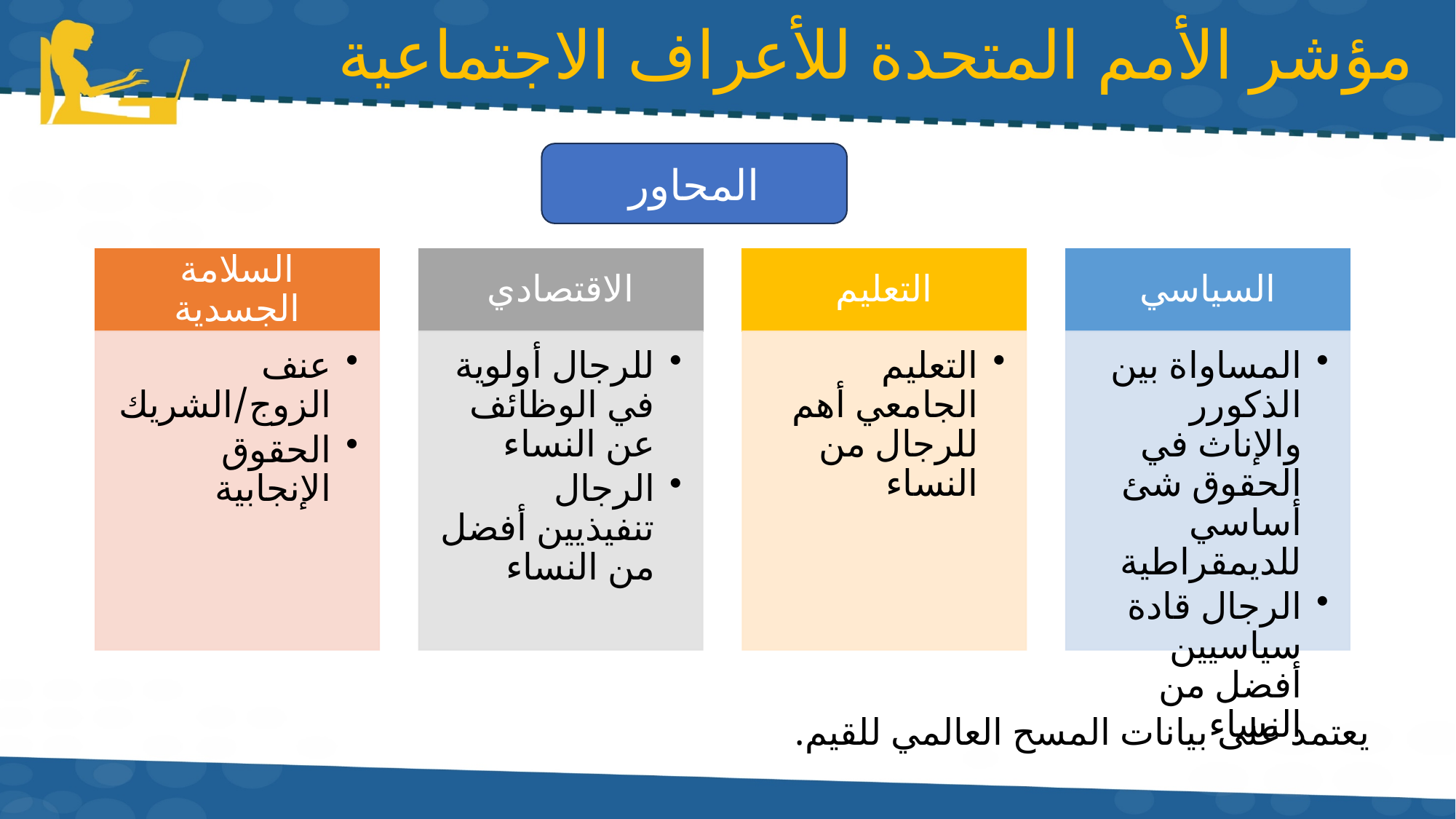

# مؤشر الأمم المتحدة للأعراف الاجتماعية
المحاور
السلامة الجسدية
عنف الزوج/الشريك
الحقوق الإنجابية
الاقتصادي
للرجال أولوية في الوظائف عن النساء
الرجال تنفيذيين أفضل من النساء
التعليم
التعليم الجامعي أهم للرجال من النساء
السياسي
المساواة بين الذكورر والإناث في الحقوق شئ أساسي للديمقراطية
الرجال قادة سياسيين أفضل من النساء
يعتمد على بيانات المسح العالمي للقيم.